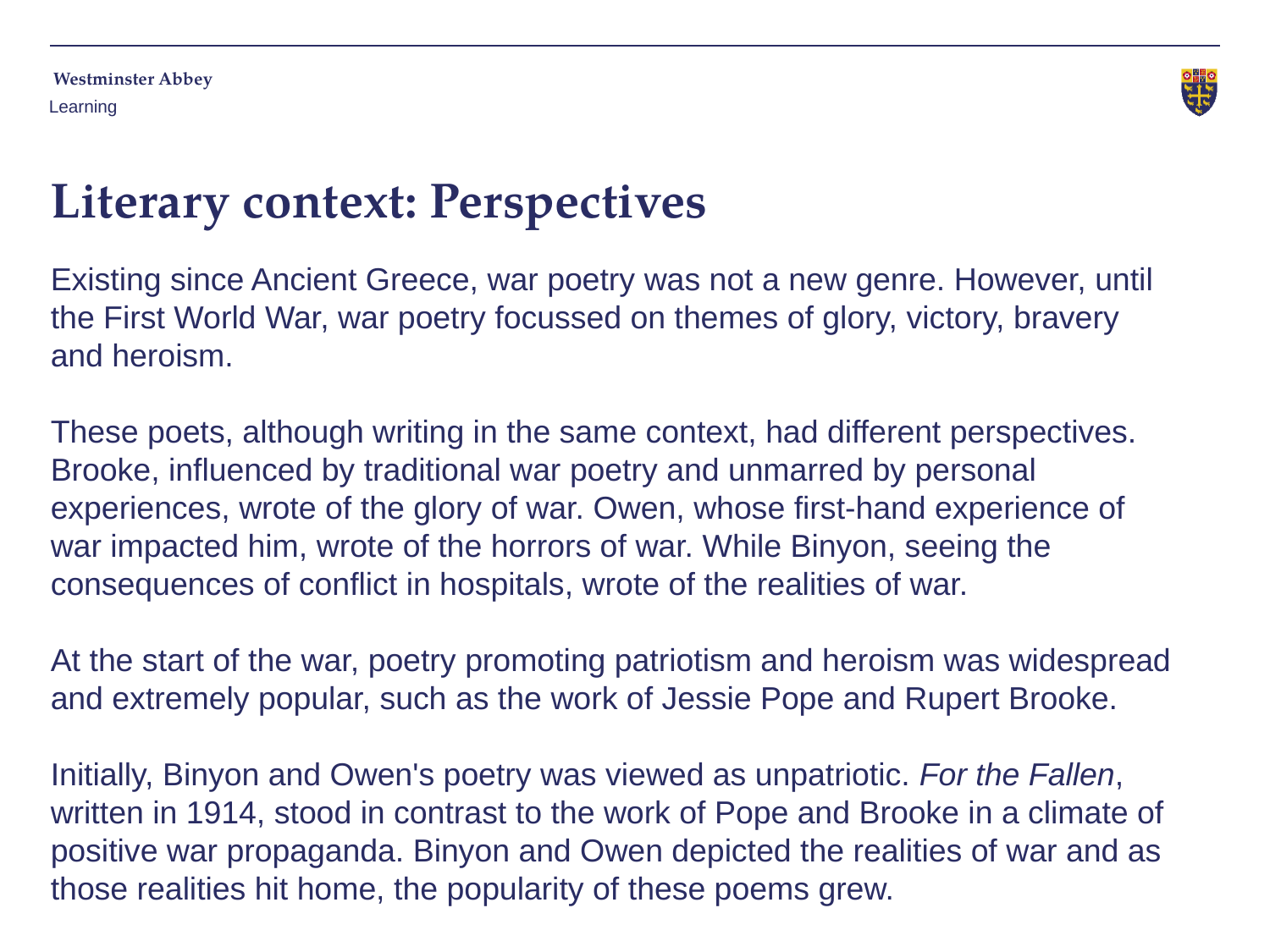

Learning
# Literary context: Perspectives
Existing since Ancient Greece, war poetry was not a new genre. However, until the First World War, war poetry focussed on themes of glory, victory, bravery and heroism.

These poets, although writing in the same context, had different perspectives. Brooke, influenced by traditional war poetry and unmarred by personal experiences, wrote of the glory of war. Owen, whose first-hand experience of war impacted him, wrote of the horrors of war. While Binyon, seeing the consequences of conflict in hospitals, wrote of the realities of war.

At the start of the war, poetry promoting patriotism and heroism was widespread and extremely popular, such as the work of Jessie Pope and Rupert Brooke.

Initially, Binyon and Owen's poetry was viewed as unpatriotic. For the Fallen, written in 1914, stood in contrast to the work of Pope and Brooke in a climate of positive war propaganda. Binyon and Owen depicted the realities of war and as those realities hit home, the popularity of these poems grew.